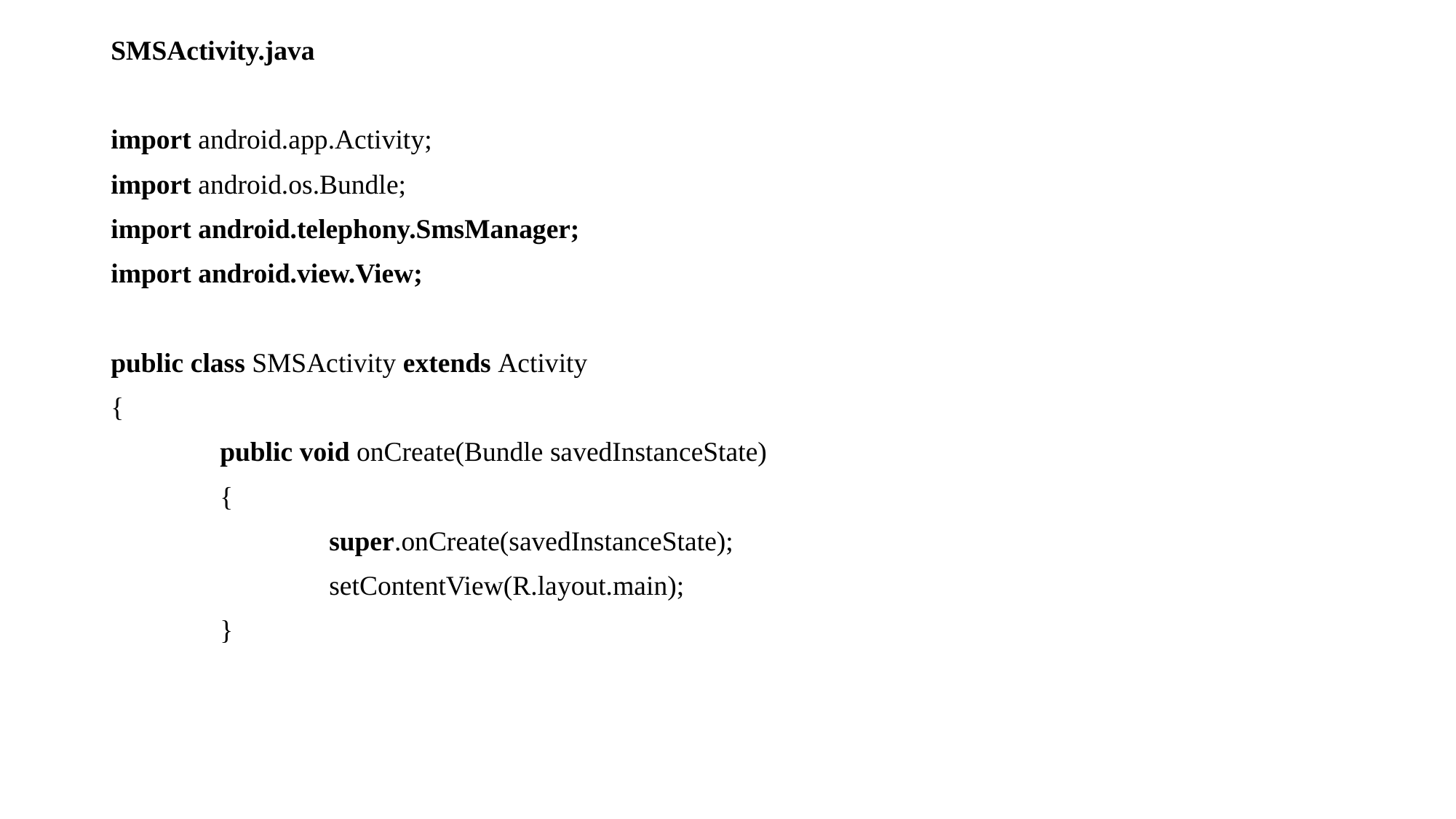

SMSActivity.java

import android.app.Activity;
import android.os.Bundle;
import android.telephony.SmsManager;
import android.view.View;

public class SMSActivity extends Activity
{
	public void onCreate(Bundle savedInstanceState)
	{
		super.onCreate(savedInstanceState);
		setContentView(R.layout.main);
	}